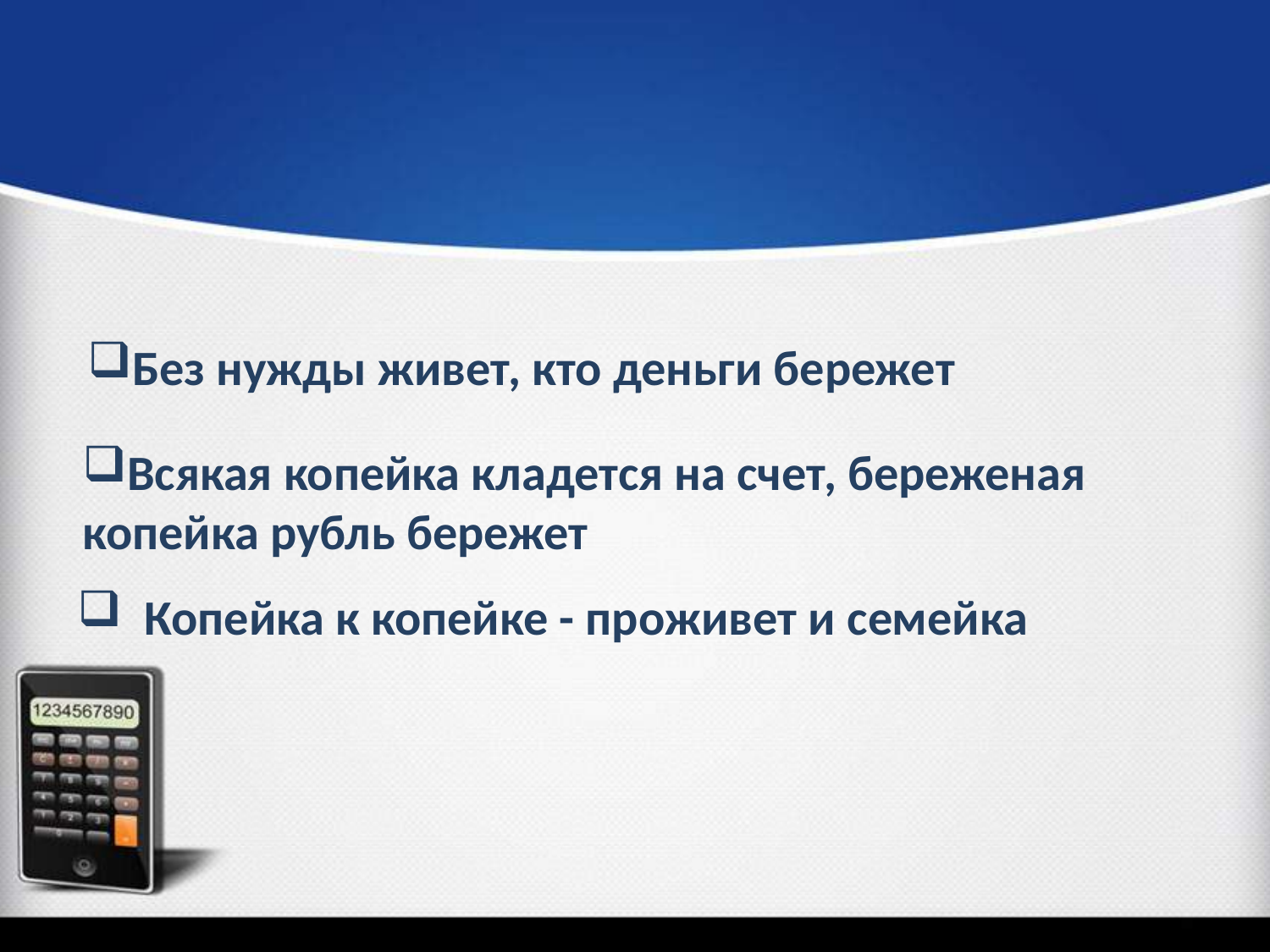

# Без нужды живет, кто деньги бережет
Всякая копейка кладется на счет, береженая копейка рубль бережет
  Копейка к копейке - проживет и семейка